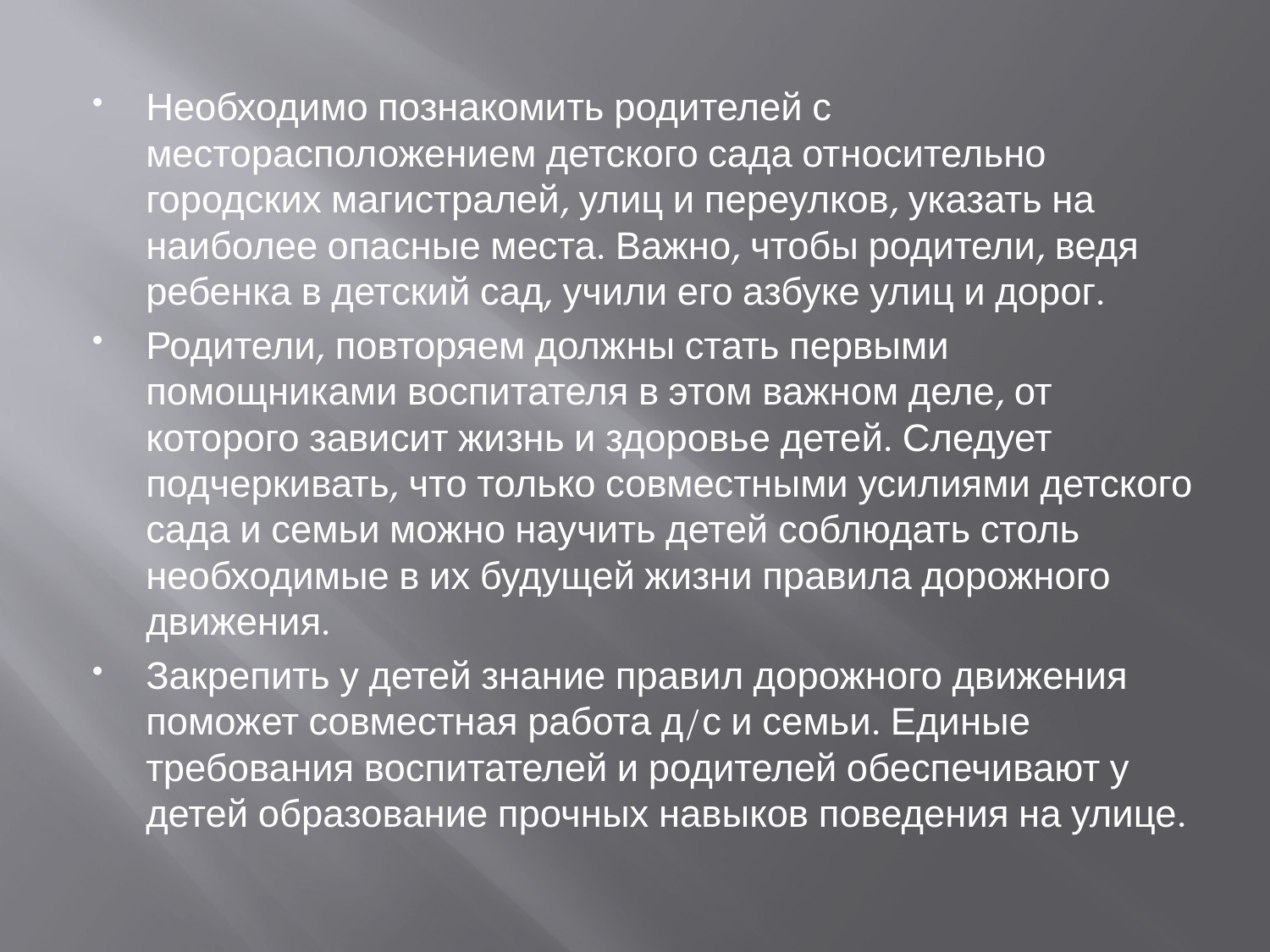

Необходимо познакомить родителей с месторасположением детского сада относительно городских магистралей, улиц и переулков, указать на наиболее опасные места. Важно, чтобы родители, ведя ребенка в детский сад, учили его азбуке улиц и дорог.
Родители, повторяем должны стать первыми помощниками воспитателя в этом важном деле, от которого зависит жизнь и здоровье детей. Следует подчеркивать, что только совместными усилиями детского сада и семьи можно научить детей соблюдать столь необходимые в их будущей жизни правила дорожного движения.
Закрепить у детей знание правил дорожного движения поможет совместная работа д/с и семьи. Единые требования воспитателей и родителей обеспечивают у детей образование прочных навыков поведения на улице.